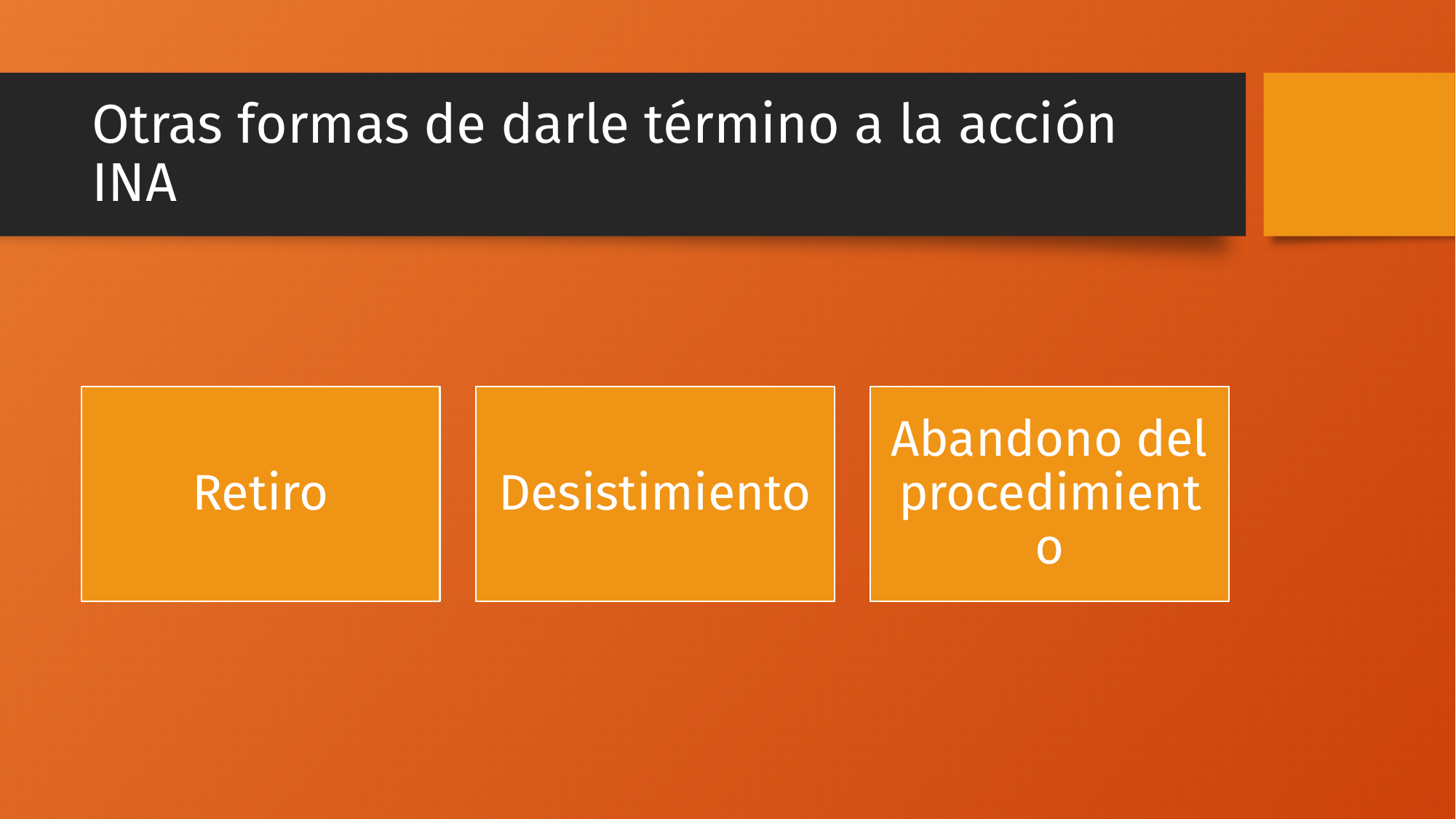

# Otras formas de darle término a la acción INA
Retiro
Desistimiento
Abandono del procedimiento